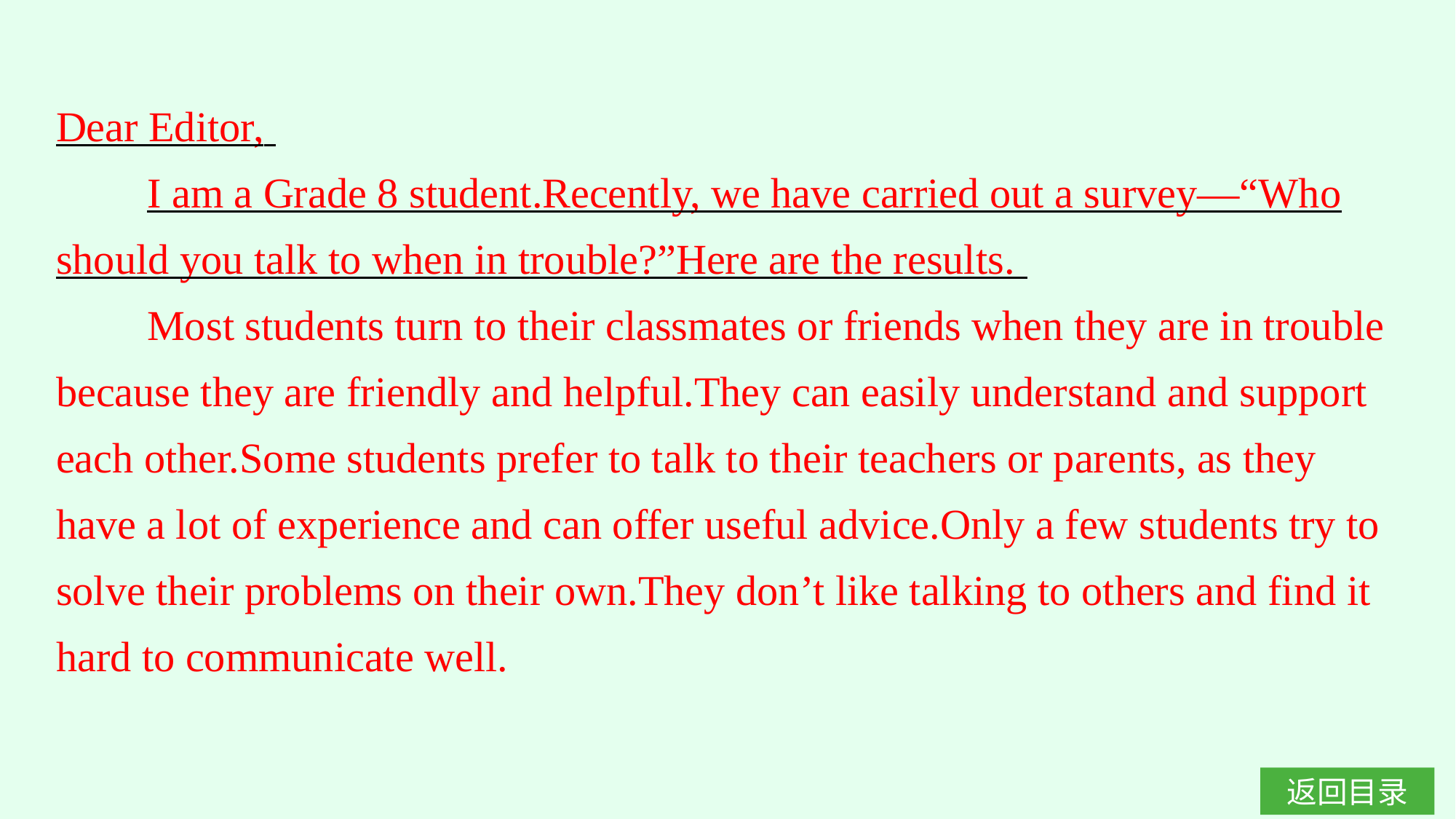

Dear Editor,
I am a Grade 8 student.Recently, we have carried out a survey—“Who should you talk to when in trouble?”Here are the results.
Most students turn to their classmates or friends when they are in trouble because they are friendly and helpful.They can easily understand and support each other.Some students prefer to talk to their teachers or parents, as they have a lot of experience and can offer useful advice.Only a few students try to solve their problems on their own.They don’t like talking to others and find it hard to communicate well.